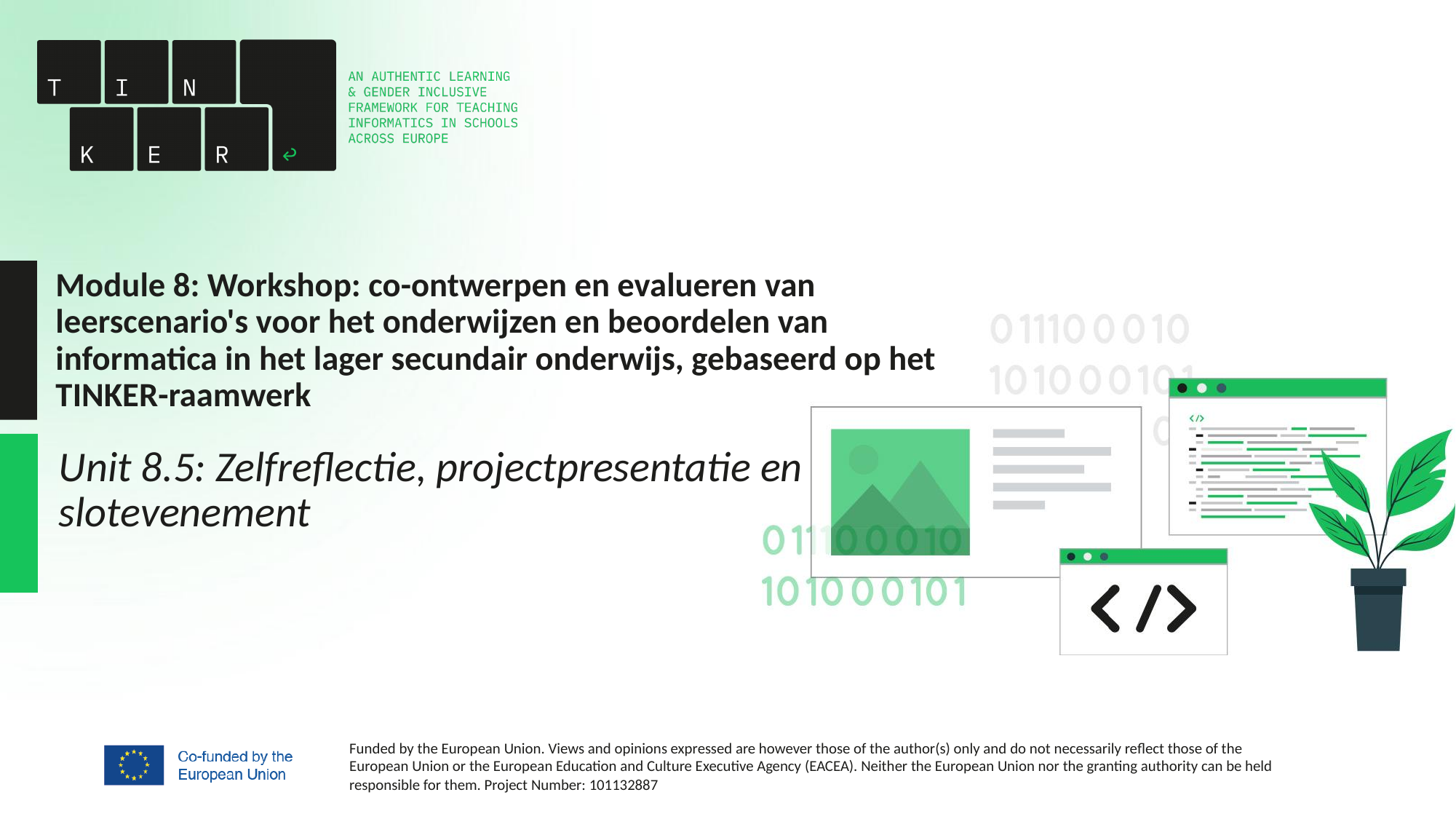

# Module 8: Workshop: co-ontwerpen en evalueren van leerscenario's voor het onderwijzen en beoordelen van informatica in het lager secundair onderwijs, gebaseerd op het TINKER-raamwerk
Unit 8.5: Zelfreflectie, projectpresentatie en slotevenement